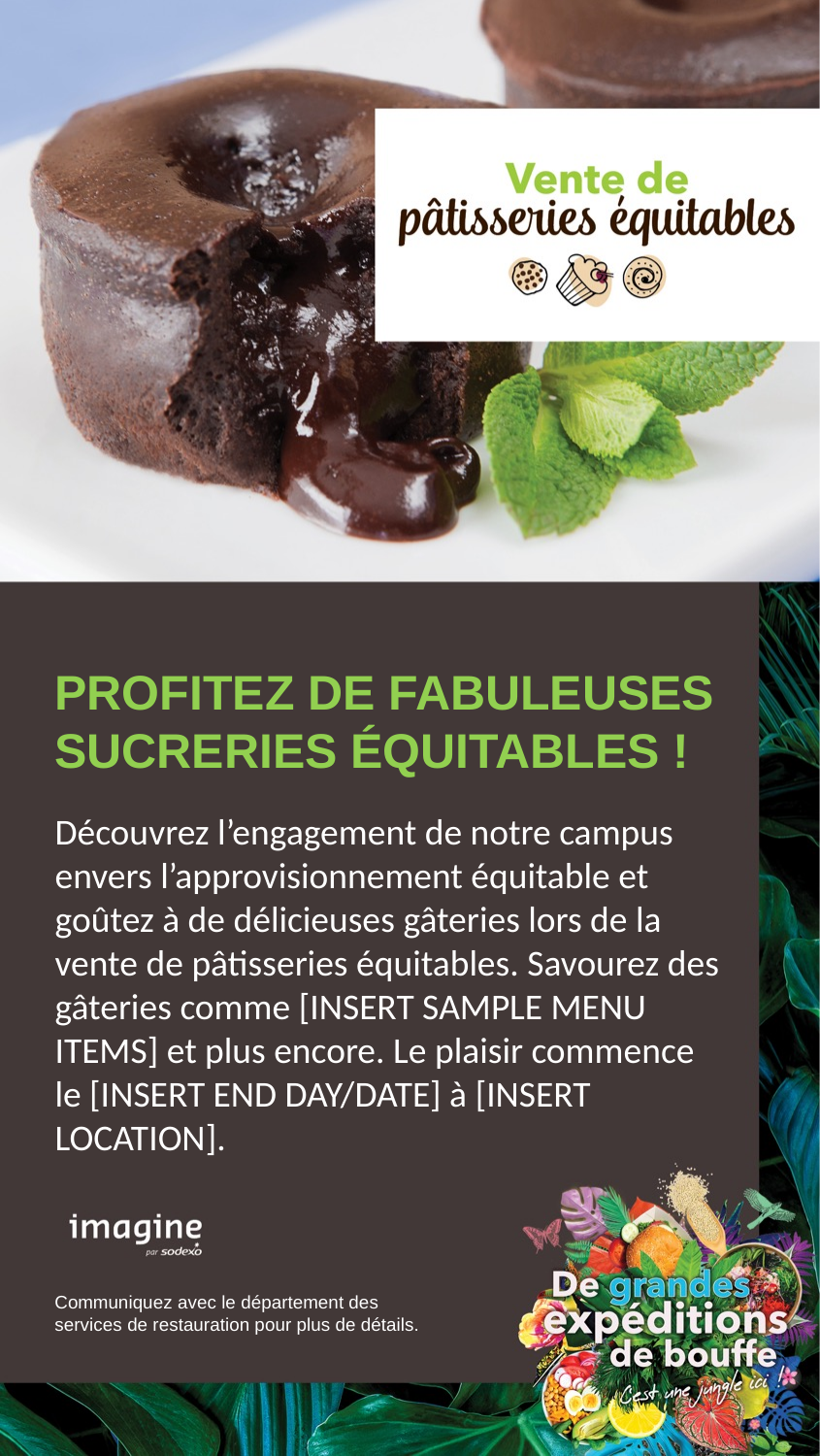

PROFITEZ DE FABULEUSES SUCRERIES ÉQUITABLES !
Découvrez l’engagement de notre campus envers l’approvisionnement équitable et goûtez à de délicieuses gâteries lors de la vente de pâtisseries équitables. Savourez des gâteries comme [INSERT SAMPLE MENU ITEMS] et plus encore. Le plaisir commence le [INSERT END DAY/DATE] à [INSERT LOCATION].

Communiquez avec le département des services de restauration pour plus de détails.